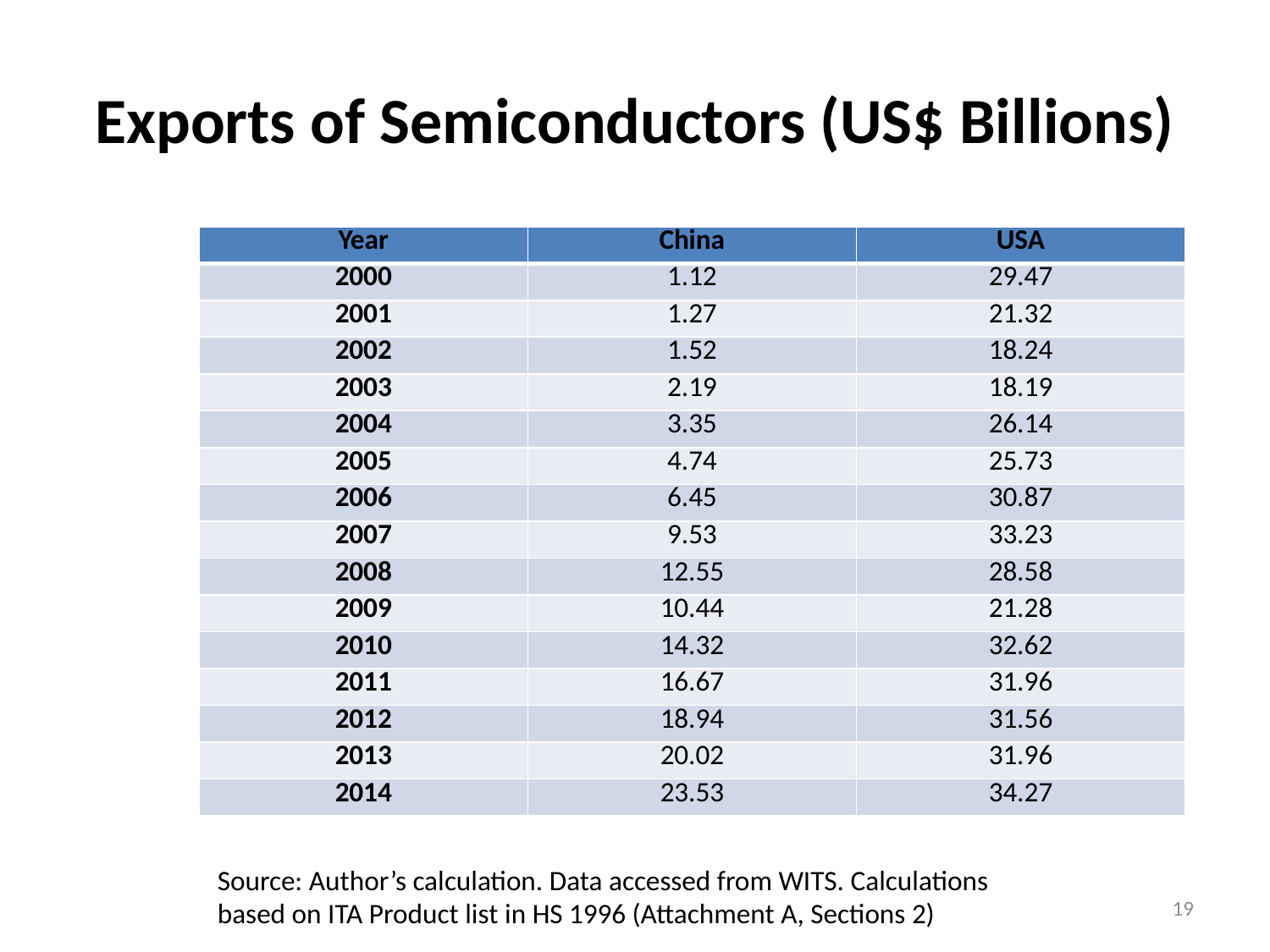

# Exports of Semiconductors (US$ Billions)
| Year | China | USA |
| --- | --- | --- |
| 2000 | 1.12 | 29.47 |
| 2001 | 1.27 | 21.32 |
| 2002 | 1.52 | 18.24 |
| 2003 | 2.19 | 18.19 |
| 2004 | 3.35 | 26.14 |
| 2005 | 4.74 | 25.73 |
| 2006 | 6.45 | 30.87 |
| 2007 | 9.53 | 33.23 |
| 2008 | 12.55 | 28.58 |
| 2009 | 10.44 | 21.28 |
| 2010 | 14.32 | 32.62 |
| 2011 | 16.67 | 31.96 |
| 2012 | 18.94 | 31.56 |
| 2013 | 20.02 | 31.96 |
| 2014 | 23.53 | 34.27 |
Source: Author’s calculation. Data accessed from WITS. Calculations based on ITA Product list in HS 1996 (Attachment A, Sections 2)
19